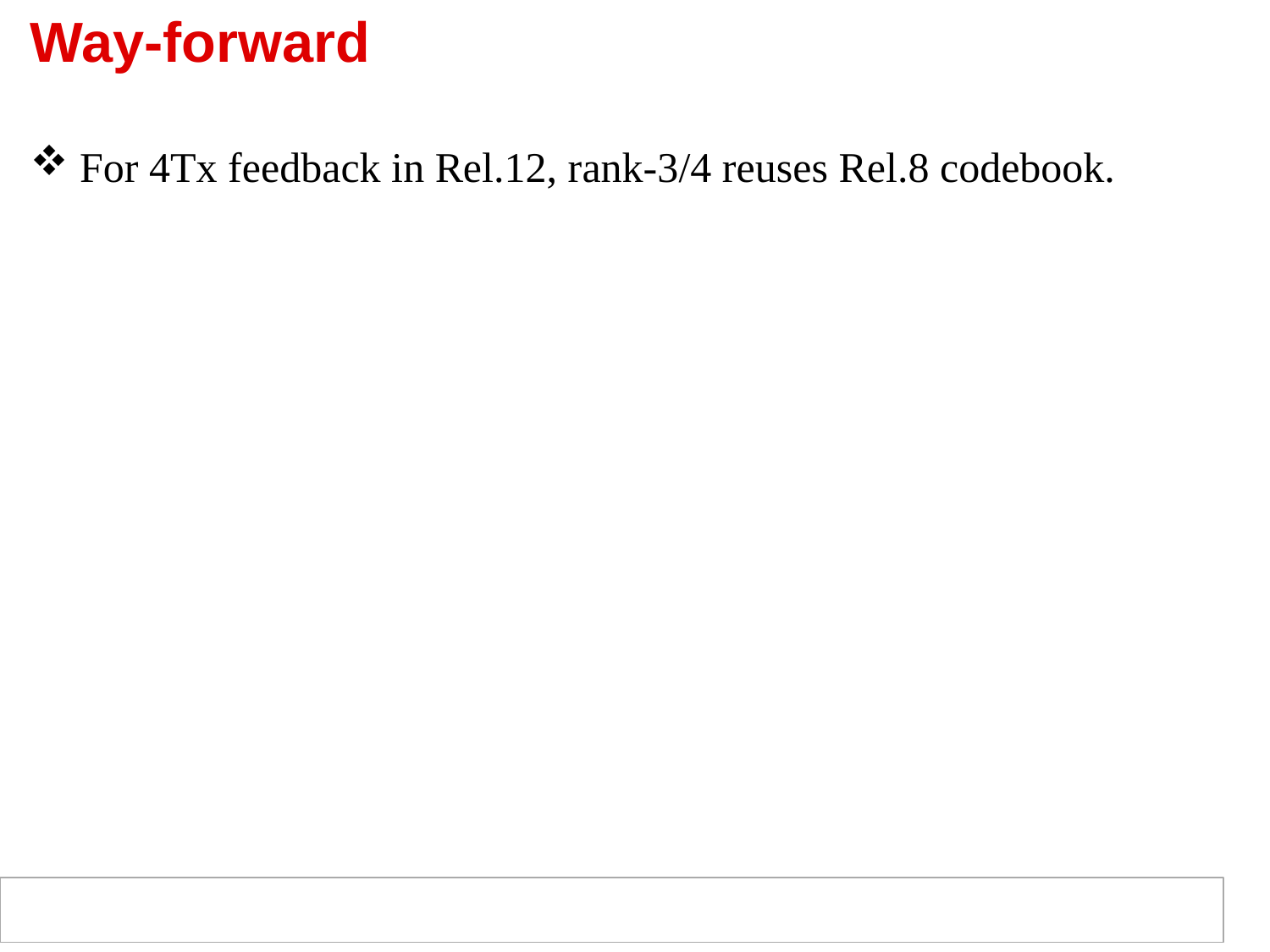

# Way-forward
 For 4Tx feedback in Rel.12, rank-3/4 reuses Rel.8 codebook.